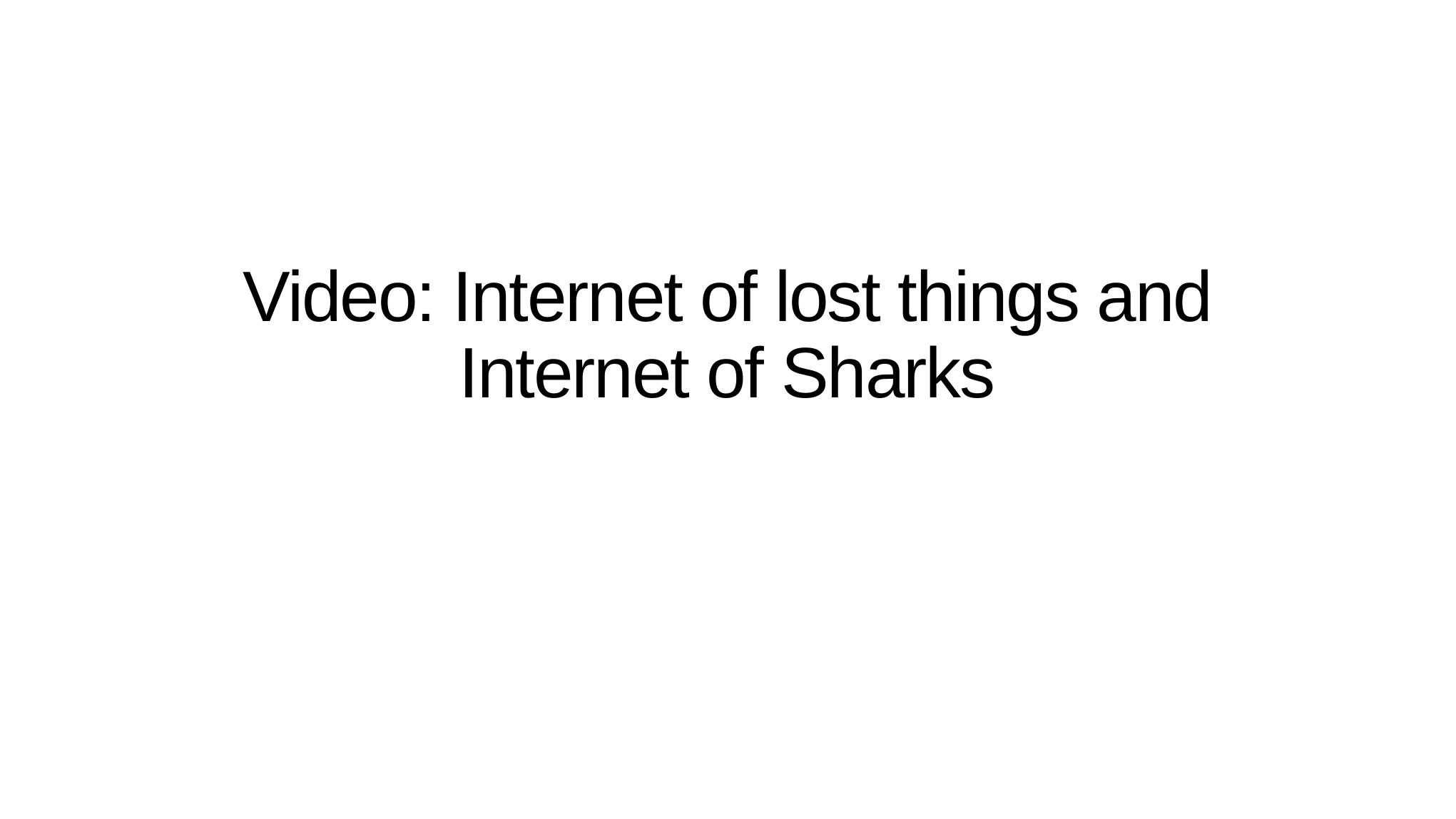

# Video: Internet of lost things and Internet of Sharks